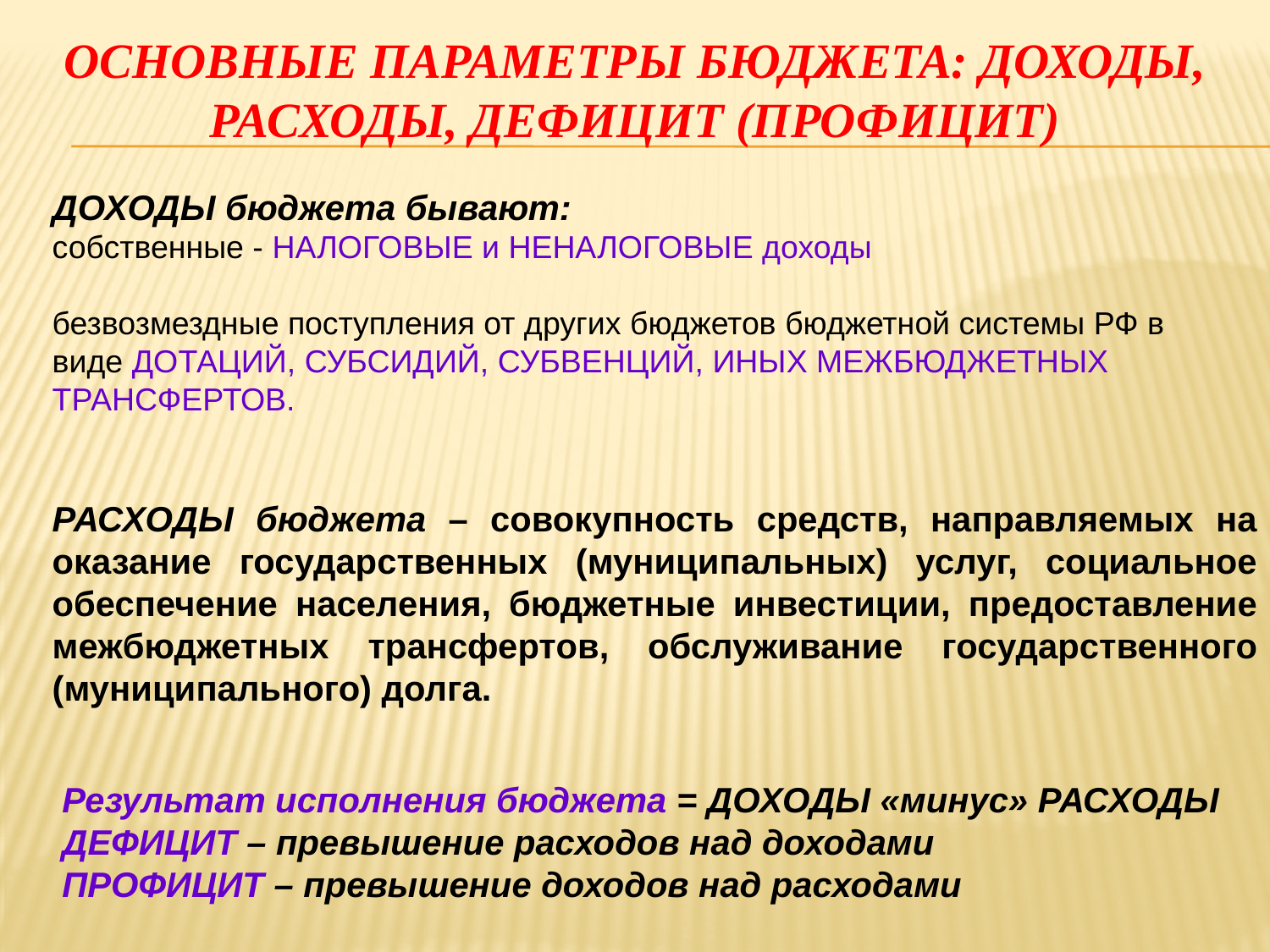

# ОСНОВНЫЕ ПАРАМЕТРЫ БЮДЖЕТА: ДОХОДЫ, РАСХОДЫ, ДЕФИЦИТ (ПРОФИЦИТ)
ДОХОДЫ бюджета бывают:
собственные - НАЛОГОВЫЕ и НЕНАЛОГОВЫЕ доходы

безвозмездные поступления от других бюджетов бюджетной системы РФ в виде ДОТАЦИЙ, СУБСИДИЙ, СУБВЕНЦИЙ, ИНЫХ МЕЖБЮДЖЕТНЫХ ТРАНСФЕРТОВ.

РАСХОДЫ бюджета – совокупность средств, направляемых на оказание государственных (муниципальных) услуг, социальное обеспечение населения, бюджетные инвестиции, предоставление межбюджетных трансфертов, обслуживание государственного (муниципального) долга.

Результат исполнения бюджета = ДОХОДЫ «минус» РАСХОДЫ
ДЕФИЦИТ – превышение расходов над доходами
ПРОФИЦИТ – превышение доходов над расходами